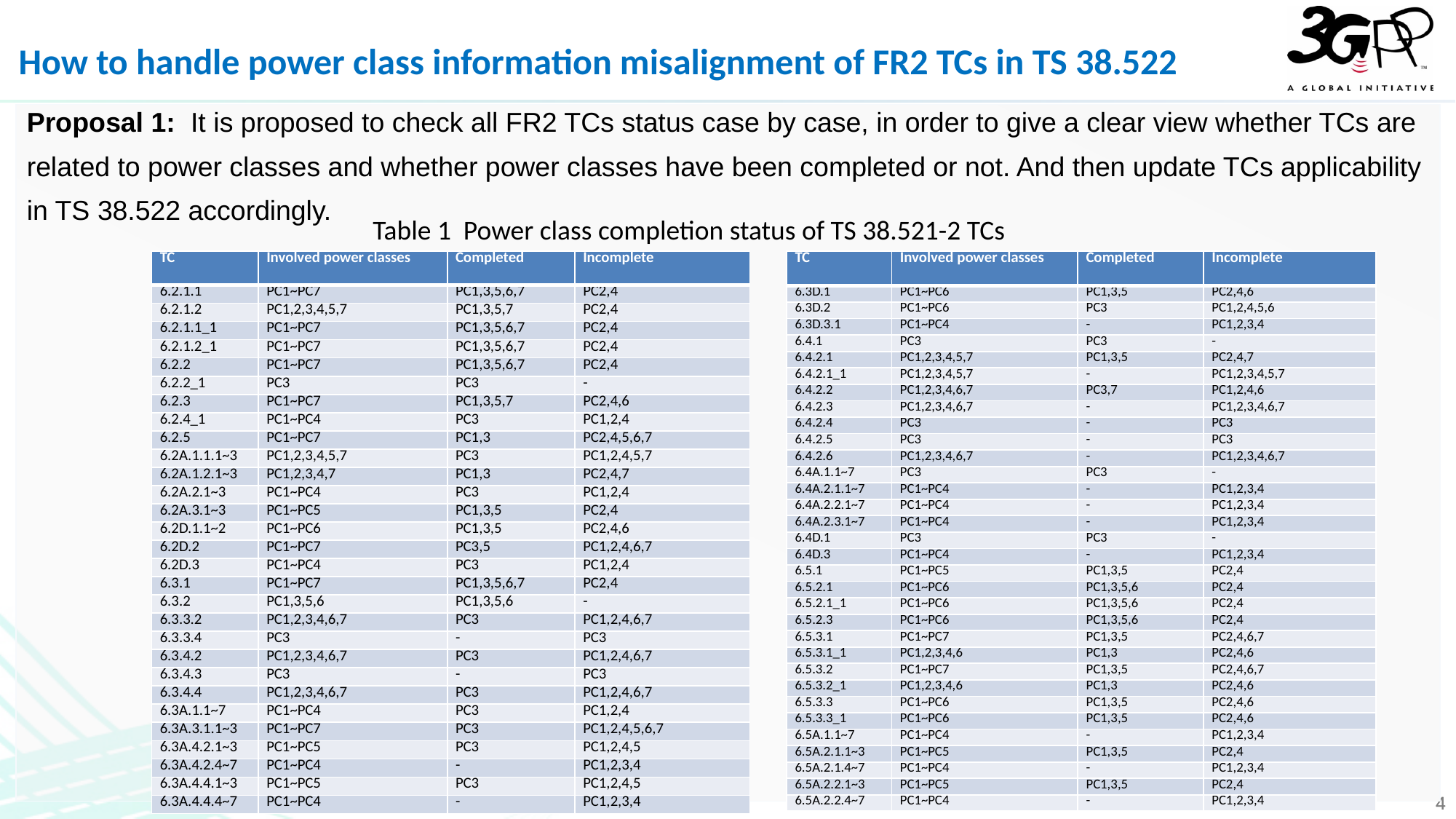

How to handle power class information misalignment of FR2 TCs in TS 38.522
Proposal 1:  It is proposed to check all FR2 TCs status case by case, in order to give a clear view whether TCs are related to power classes and whether power classes have been completed or not. And then update TCs applicability in TS 38.522 accordingly.

Table 1  Power class completion status of TS 38.521-2 TCs
| TC | Involved power classes | Completed | Incomplete |
| --- | --- | --- | --- |
| 6.2.1.1 | PC1~PC7 | PC1,3,5,6,7 | PC2,4 |
| 6.2.1.2 | PC1,2,3,4,5,7 | PC1,3,5,7 | PC2,4 |
| 6.2.1.1\_1 | PC1~PC7 | PC1,3,5,6,7 | PC2,4 |
| 6.2.1.2\_1 | PC1~PC7 | PC1,3,5,6,7 | PC2,4 |
| 6.2.2 | PC1~PC7 | PC1,3,5,6,7 | PC2,4 |
| 6.2.2\_1 | PC3 | PC3 | - |
| 6.2.3 | PC1~PC7 | PC1,3,5,7 | PC2,4,6 |
| 6.2.4\_1 | PC1~PC4 | PC3 | PC1,2,4 |
| 6.2.5 | PC1~PC7 | PC1,3 | PC2,4,5,6,7 |
| 6.2A.1.1.1~3 | PC1,2,3,4,5,7 | PC3 | PC1,2,4,5,7 |
| 6.2A.1.2.1~3 | PC1,2,3,4,7 | PC1,3 | PC2,4,7 |
| 6.2A.2.1~3 | PC1~PC4 | PC3 | PC1,2,4 |
| 6.2A.3.1~3 | PC1~PC5 | PC1,3,5 | PC2,4 |
| 6.2D.1.1~2 | PC1~PC6 | PC1,3,5 | PC2,4,6 |
| 6.2D.2 | PC1~PC7 | PC3,5 | PC1,2,4,6,7 |
| 6.2D.3 | PC1~PC4 | PC3 | PC1,2,4 |
| 6.3.1 | PC1~PC7 | PC1,3,5,6,7 | PC2,4 |
| 6.3.2 | PC1,3,5,6 | PC1,3,5,6 | - |
| 6.3.3.2 | PC1,2,3,4,6,7 | PC3 | PC1,2,4,6,7 |
| 6.3.3.4 | PC3 | - | PC3 |
| 6.3.4.2 | PC1,2,3,4,6,7 | PC3 | PC1,2,4,6,7 |
| 6.3.4.3 | PC3 | - | PC3 |
| 6.3.4.4 | PC1,2,3,4,6,7 | PC3 | PC1,2,4,6,7 |
| 6.3A.1.1~7 | PC1~PC4 | PC3 | PC1,2,4 |
| 6.3A.3.1.1~3 | PC1~PC7 | PC3 | PC1,2,4,5,6,7 |
| 6.3A.4.2.1~3 | PC1~PC5 | PC3 | PC1,2,4,5 |
| 6.3A.4.2.4~7 | PC1~PC4 | - | PC1,2,3,4 |
| 6.3A.4.4.1~3 | PC1~PC5 | PC3 | PC1,2,4,5 |
| 6.3A.4.4.4~7 | PC1~PC4 | - | PC1,2,3,4 |
| TC | Involved power classes | Completed | Incomplete |
| --- | --- | --- | --- |
| 6.3D.1 | PC1~PC6 | PC1,3,5 | PC2,4,6 |
| 6.3D.2 | PC1~PC6 | PC3 | PC1,2,4,5,6 |
| 6.3D.3.1 | PC1~PC4 | - | PC1,2,3,4 |
| 6.4.1 | PC3 | PC3 | - |
| 6.4.2.1 | PC1,2,3,4,5,7 | PC1,3,5 | PC2,4,7 |
| 6.4.2.1\_1 | PC1,2,3,4,5,7 | - | PC1,2,3,4,5,7 |
| 6.4.2.2 | PC1,2,3,4,6,7 | PC3,7 | PC1,2,4,6 |
| 6.4.2.3 | PC1,2,3,4,6,7 | - | PC1,2,3,4,6,7 |
| 6.4.2.4 | PC3 | - | PC3 |
| 6.4.2.5 | PC3 | - | PC3 |
| 6.4.2.6 | PC1,2,3,4,6,7 | - | PC1,2,3,4,6,7 |
| 6.4A.1.1~7 | PC3 | PC3 | - |
| 6.4A.2.1.1~7 | PC1~PC4 | - | PC1,2,3,4 |
| 6.4A.2.2.1~7 | PC1~PC4 | - | PC1,2,3,4 |
| 6.4A.2.3.1~7 | PC1~PC4 | - | PC1,2,3,4 |
| 6.4D.1 | PC3 | PC3 | - |
| 6.4D.3 | PC1~PC4 | - | PC1,2,3,4 |
| 6.5.1 | PC1~PC5 | PC1,3,5 | PC2,4 |
| 6.5.2.1 | PC1~PC6 | PC1,3,5,6 | PC2,4 |
| 6.5.2.1\_1 | PC1~PC6 | PC1,3,5,6 | PC2,4 |
| 6.5.2.3 | PC1~PC6 | PC1,3,5,6 | PC2,4 |
| 6.5.3.1 | PC1~PC7 | PC1,3,5 | PC2,4,6,7 |
| 6.5.3.1\_1 | PC1,2,3,4,6 | PC1,3 | PC2,4,6 |
| 6.5.3.2 | PC1~PC7 | PC1,3,5 | PC2,4,6,7 |
| 6.5.3.2\_1 | PC1,2,3,4,6 | PC1,3 | PC2,4,6 |
| 6.5.3.3 | PC1~PC6 | PC1,3,5 | PC2,4,6 |
| 6.5.3.3\_1 | PC1~PC6 | PC1,3,5 | PC2,4,6 |
| 6.5A.1.1~7 | PC1~PC4 | - | PC1,2,3,4 |
| 6.5A.2.1.1~3 | PC1~PC5 | PC1,3,5 | PC2,4 |
| 6.5A.2.1.4~7 | PC1~PC4 | - | PC1,2,3,4 |
| 6.5A.2.2.1~3 | PC1~PC5 | PC1,3,5 | PC2,4 |
| 6.5A.2.2.4~7 | PC1~PC4 | - | PC1,2,3,4 |